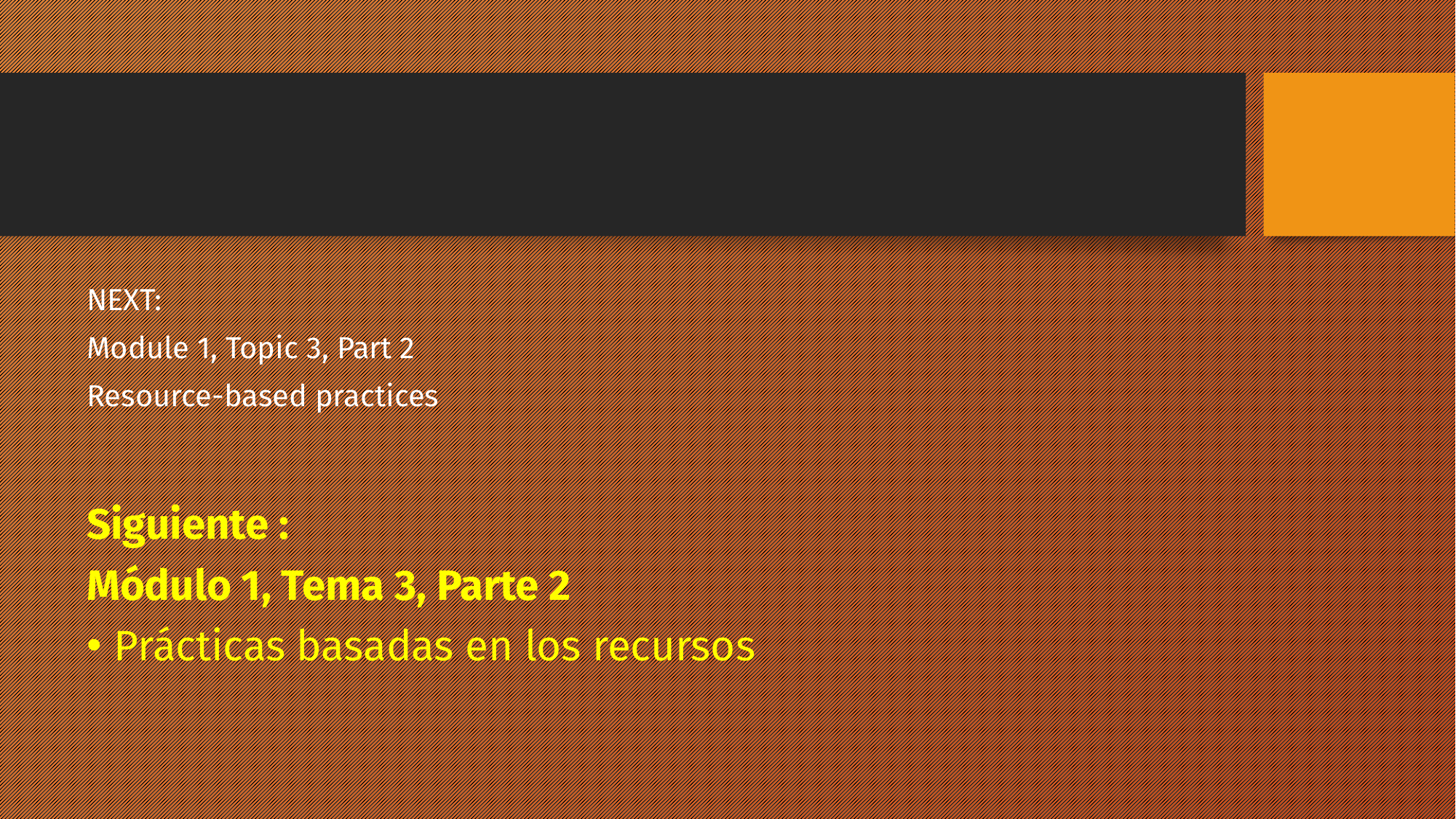

#
NEXT:
Module 1, Topic 3, Part 2
Resource-based practices

Siguiente :
Módulo 1, Tema 3, Parte 2
Prácticas basadas en los recursos